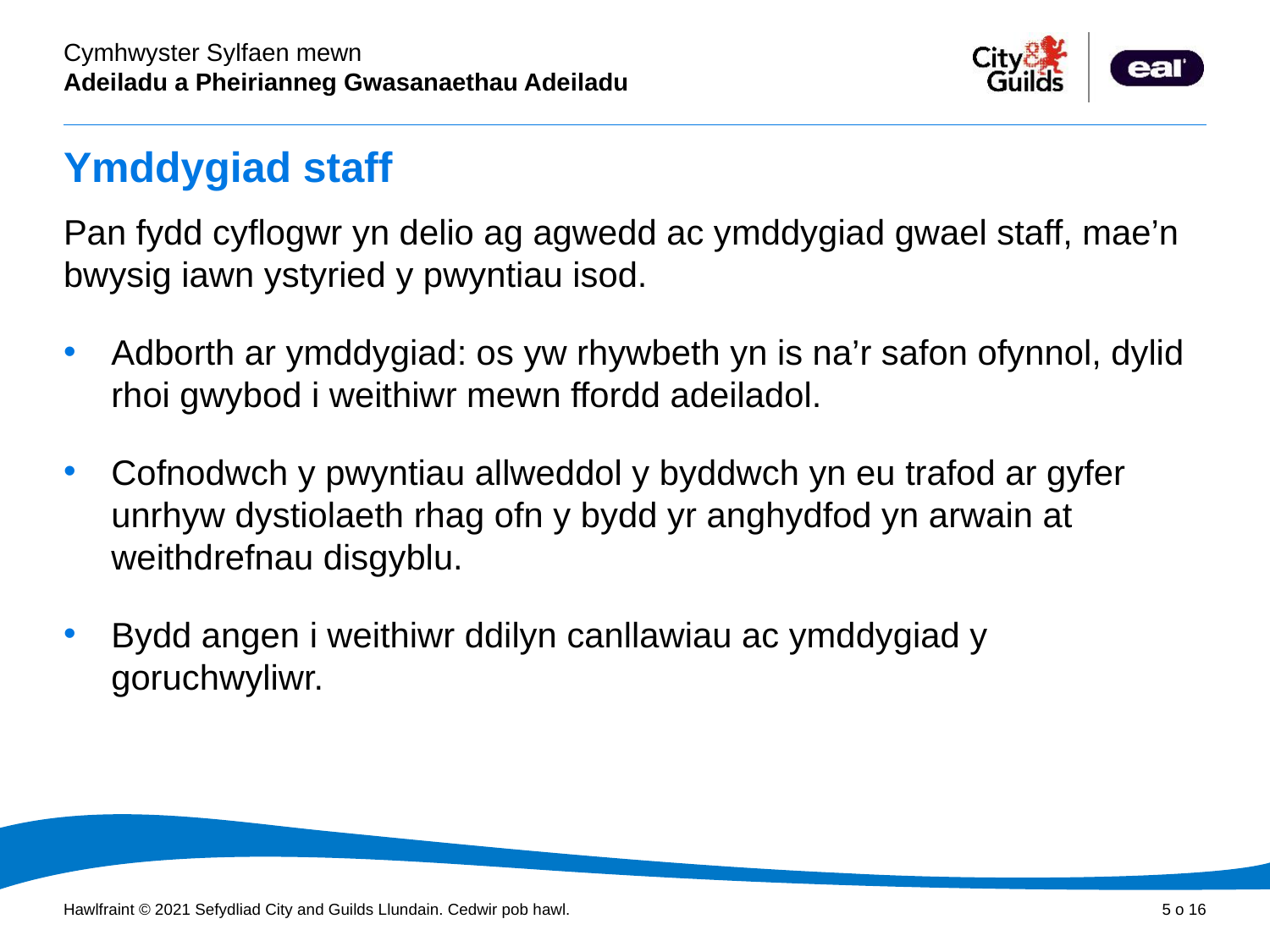

# Ymddygiad staff
Pan fydd cyflogwr yn delio ag agwedd ac ymddygiad gwael staff, mae’n bwysig iawn ystyried y pwyntiau isod.
Adborth ar ymddygiad: os yw rhywbeth yn is na’r safon ofynnol, dylid rhoi gwybod i weithiwr mewn ffordd adeiladol.
Cofnodwch y pwyntiau allweddol y byddwch yn eu trafod ar gyfer unrhyw dystiolaeth rhag ofn y bydd yr anghydfod yn arwain at weithdrefnau disgyblu.
Bydd angen i weithiwr ddilyn canllawiau ac ymddygiad y goruchwyliwr.